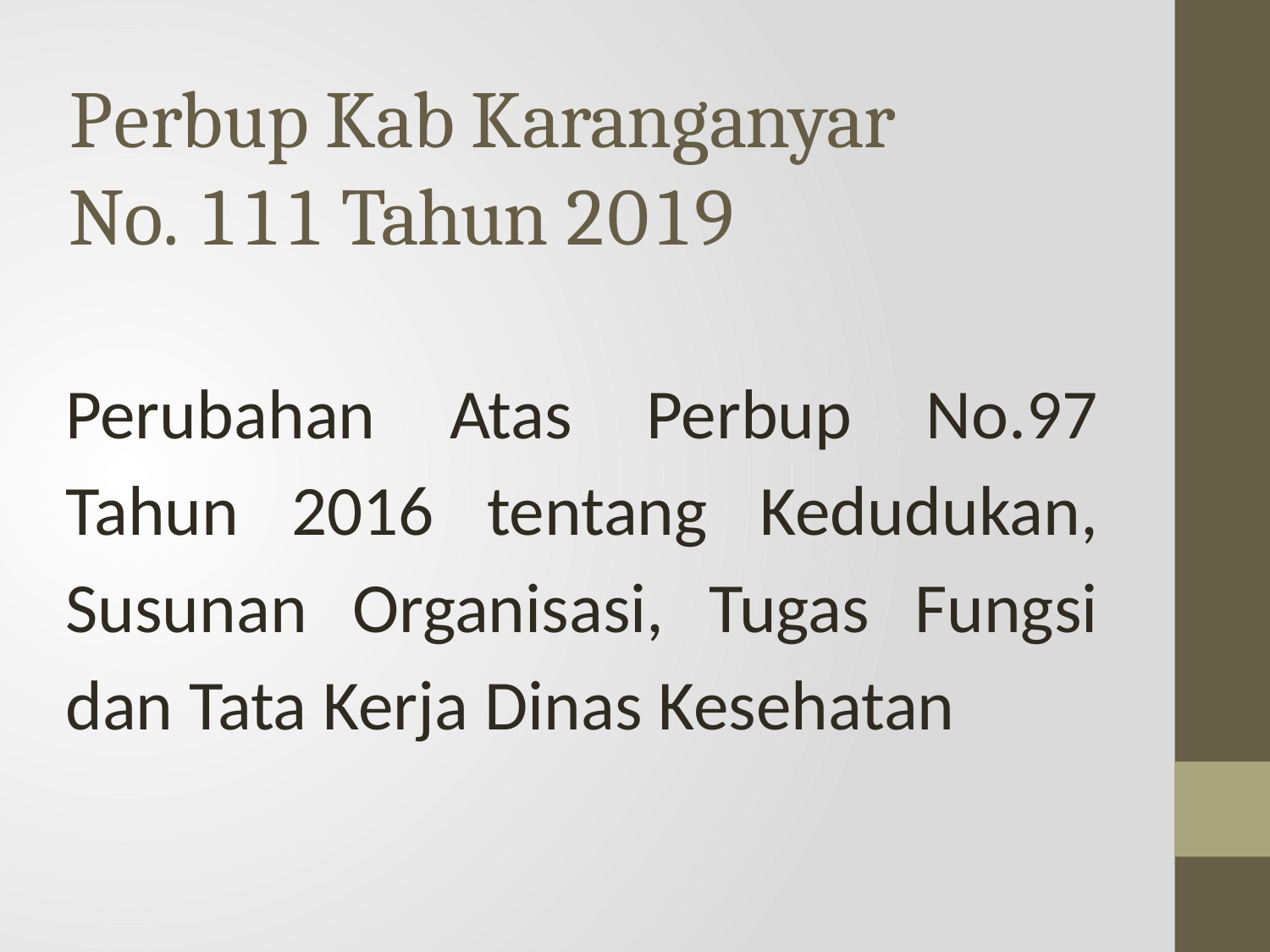

# Perbup Kab Karanganyar No. 111 Tahun 2019
Perubahan Atas Perbup No.97 Tahun 2016 tentang Kedudukan, Susunan Organisasi, Tugas Fungsi dan Tata Kerja Dinas Kesehatan